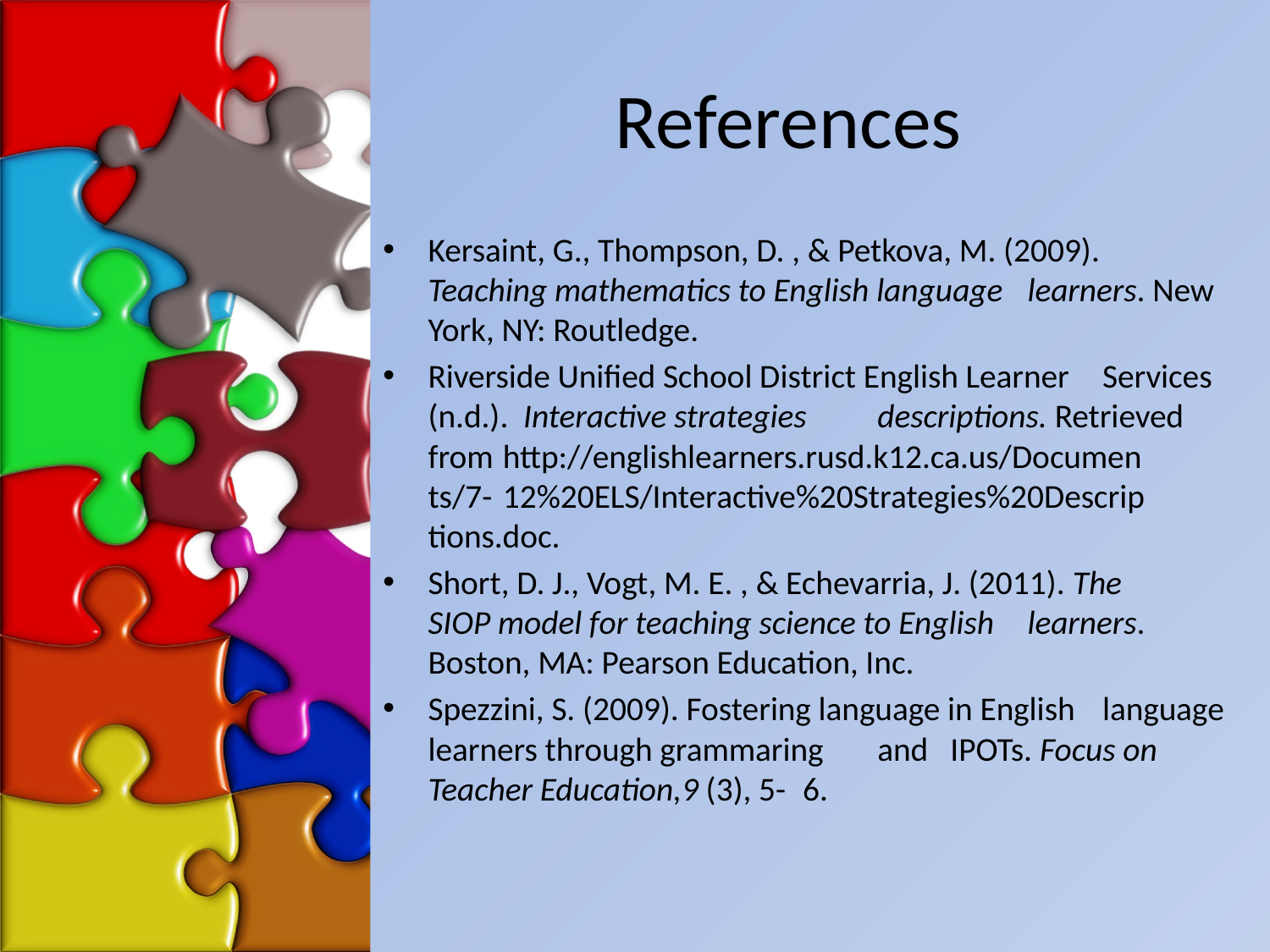

# References
Kersaint, G., Thompson, D. , & Petkova, M. (2009). 	Teaching mathematics to English language 	learners. New York, NY: Routledge.
Riverside Unified School District English Learner 	Services (n.d.).  Interactive strategies 	descriptions. Retrieved from 	http://englishlearners.rusd.k12.ca.us/Documen	ts/7-	12%20ELS/Interactive%20Strategies%20Descrip	tions.doc.
Short, D. J., Vogt, M. E. , & Echevarria, J. (2011). The 	SIOP model for teaching science to English 	learners. Boston, MA: Pearson Education, Inc.
Spezzini, S. (2009). Fostering language in English 	language learners through grammaring 	and   IPOTs. Focus on Teacher Education,9 (3), 5-	6.